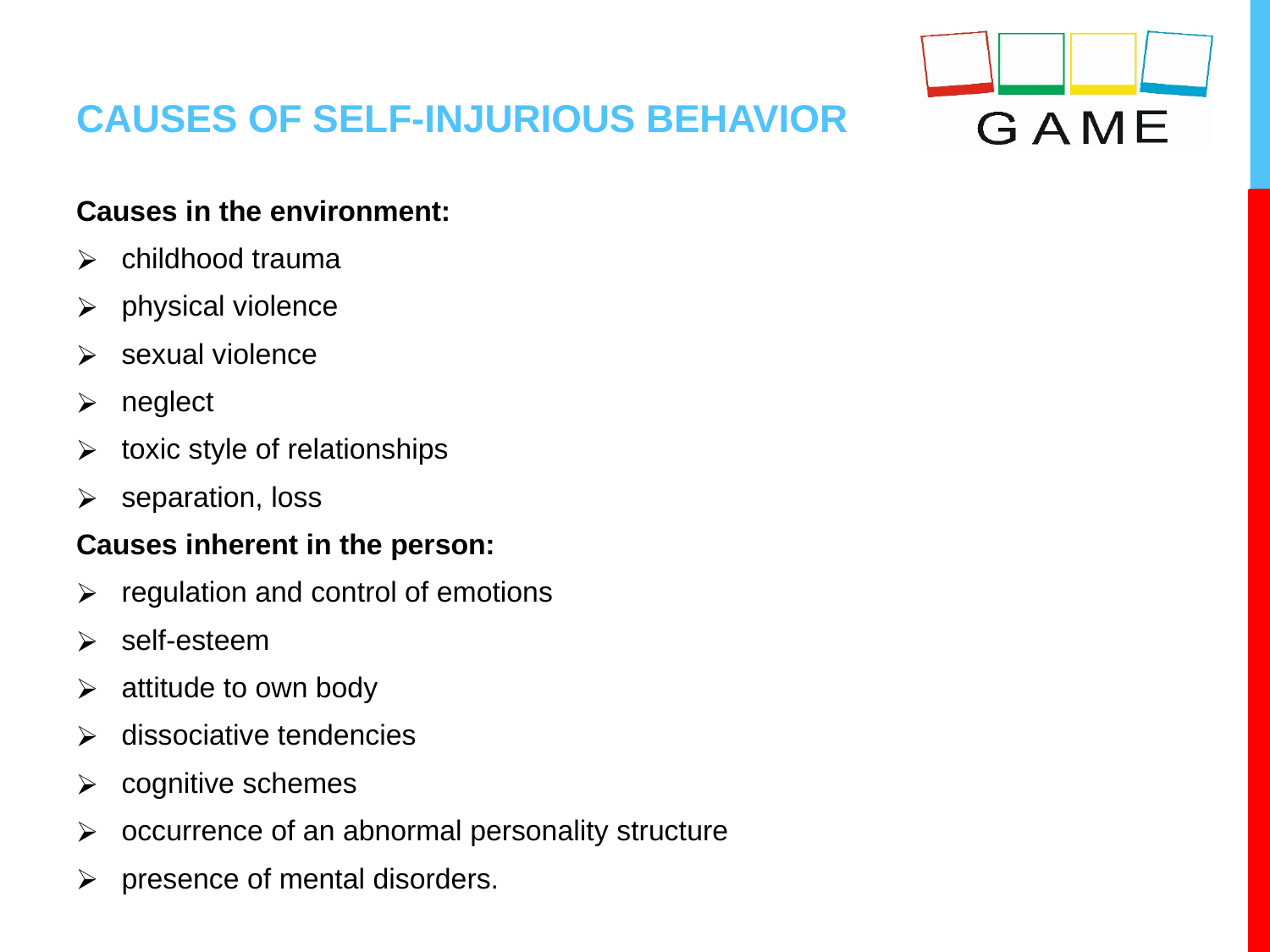

# CAUSES OF SELF-INJURIOUS BEHAVIOR
Causes in the environment:
childhood trauma
physical violence
sexual violence
neglect
toxic style of relationships
separation, loss
Causes inherent in the person:
regulation and control of emotions
self-esteem
attitude to own body
dissociative tendencies
cognitive schemes
occurrence of an abnormal personality structure
presence of mental disorders.